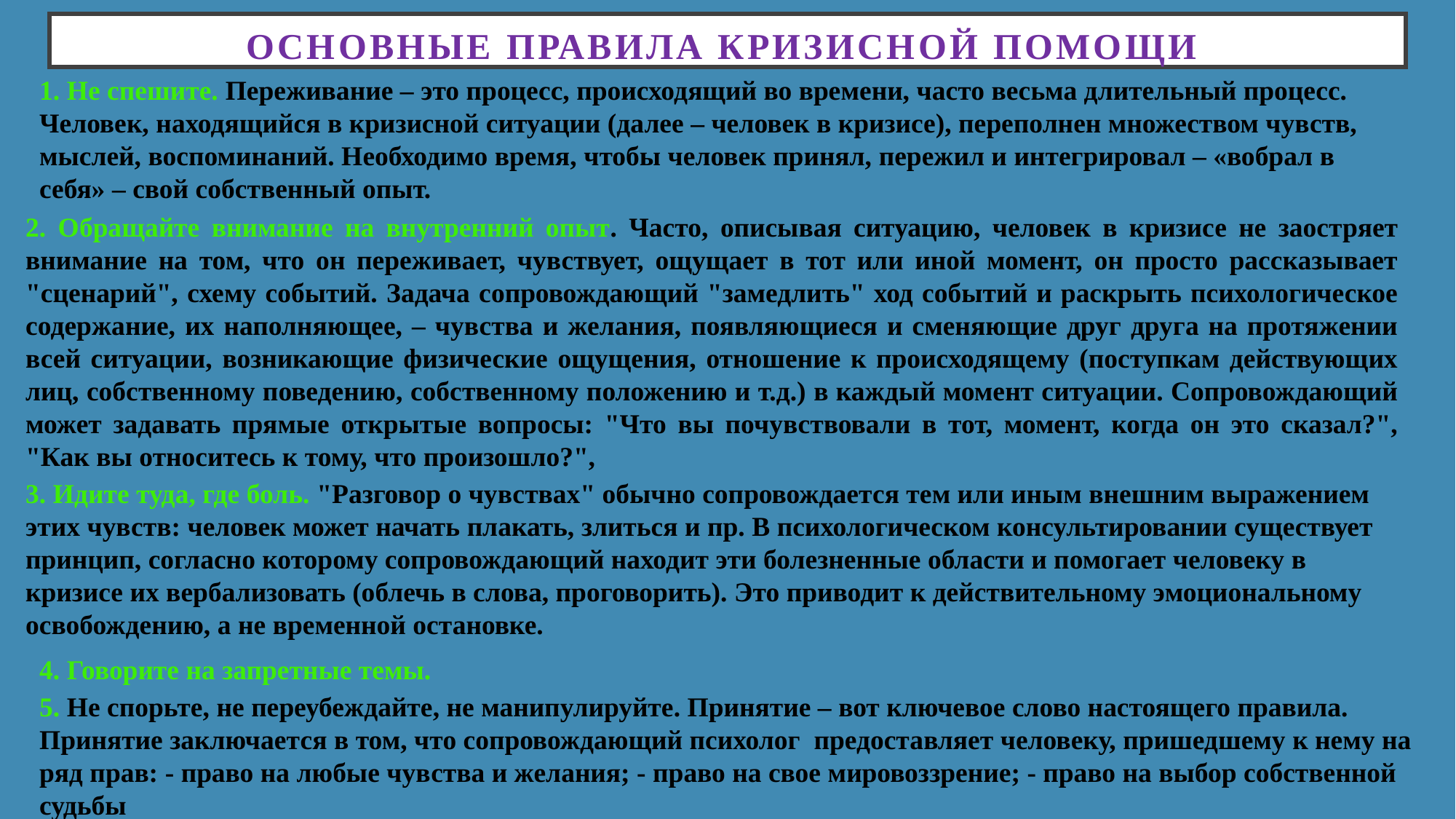

Основные правила кризисной помощи
1. Не спешите. Переживание – это процесс, происходящий во времени, часто весьма длительный процесс. Человек, находящийся в кризисной ситуации (далее – человек в кризисе), переполнен множеством чувств, мыслей, воспоминаний. Необходимо время, чтобы человек принял, пережил и интегрировал – «вобрал в себя» – свой собственный опыт.
2. Обращайте внимание на внутренний опыт. Часто, описывая ситуацию, человек в кризисе не заостряет внимание на том, что он переживает, чувствует, ощущает в тот или иной момент, он просто рассказывает "сценарий", схему событий. Задача сопровождающий "замедлить" ход событий и раскрыть психологическое содержание, их наполняющее, – чувства и желания, появляющиеся и сменяющие друг друга на протяжении всей ситуации, возникающие физические ощущения, отношение к происходящему (поступкам действующих лиц, собственному поведению, собственному положению и т.д.) в каждый момент ситуации. Сопровождающий может задавать прямые открытые вопросы: "Что вы почувствовали в тот, момент, когда он это сказал?", "Как вы относитесь к тому, что произошло?",
3. Идите туда, где боль. "Разговор о чувствах" обычно сопровождается тем или иным внешним выражением этих чувств: человек может начать плакать, злиться и пр. В психологическом консультировании существует принцип, согласно которому сопровождающий находит эти болезненные области и помогает человеку в кризисе их вербализовать (облечь в слова, проговорить). Это приводит к действительному эмоциональному освобождению, а не временной остановке.
4. Говорите на запретные темы.
5. Не спорьте, не переубеждайте, не манипулируйте. Принятие – вот ключевое слово настоящего правила. Принятие заключается в том, что сопровождающий психолог  предоставляет человеку, пришедшему к нему на ряд прав: - право на любые чувства и желания; - право на свое мировоззрение; - право на выбор собственной судьбы